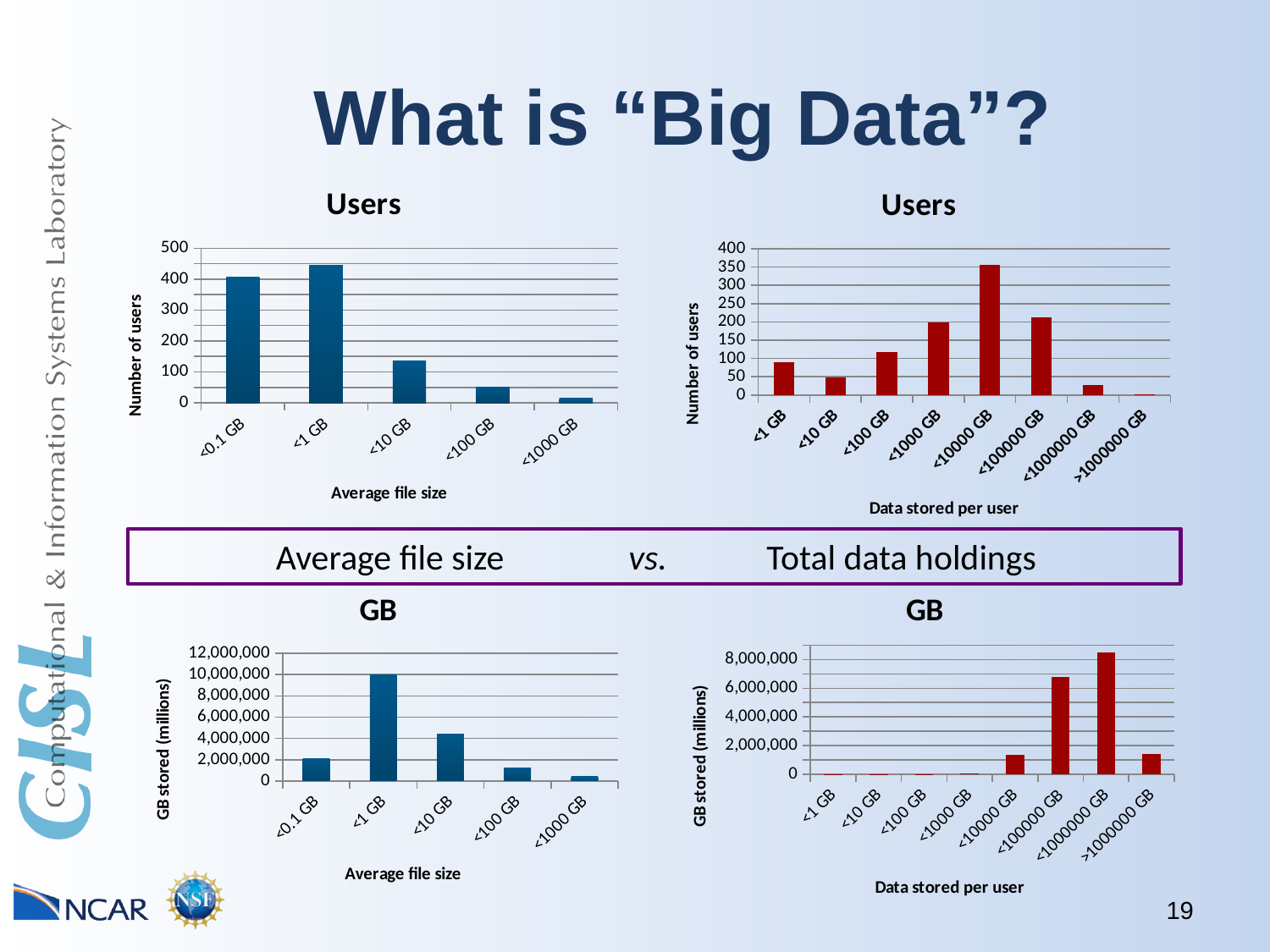

# What is “Big Data”?

### Chart:

| Category | Users |
|---|---|
| <0.1 GB | 406.0 |
| <1 GB | 444.0 |
| <10 GB | 135.0 |
| <100 GB | 52.0 |
| <1000 GB | 14.0 |

### Chart:

| Category | Users |
|---|---|
| <1 GB | 89.0 |
| <10 GB | 49.0 |
| <100 GB | 118.0 |
| <1000 GB | 198.0 |
| <10000 GB | 356.0 |
| <100000 GB | 212.0 |
| <1000000 GB | 28.0 |
| >1000000 GB | 1.0 |
	Average file size 	vs.	Total data holdings

### Chart:

| Category | GB |
|---|---|
| <0.1 GB | 2118233.45 |
| <1 GB | 9961876.11000001 |
| <10 GB | 4427332.828 |
| <100 GB | 1220666.44900002 |
| <1000 GB | 393345.2119999863 |

### Chart:

| Category | GB |
|---|---|
| <1 GB | 16.457 |
| <10 GB | 194.891 |
| <100 GB | 5619.120000000007 |
| <1000 GB | 80824.01400000007 |
| <10000 GB | 1378565.201 |
| <100000 GB | 6785587.29400001 |
| <1000000 GB | 8468310.76 |
| >1000000 GB | 1402336.312 |
19